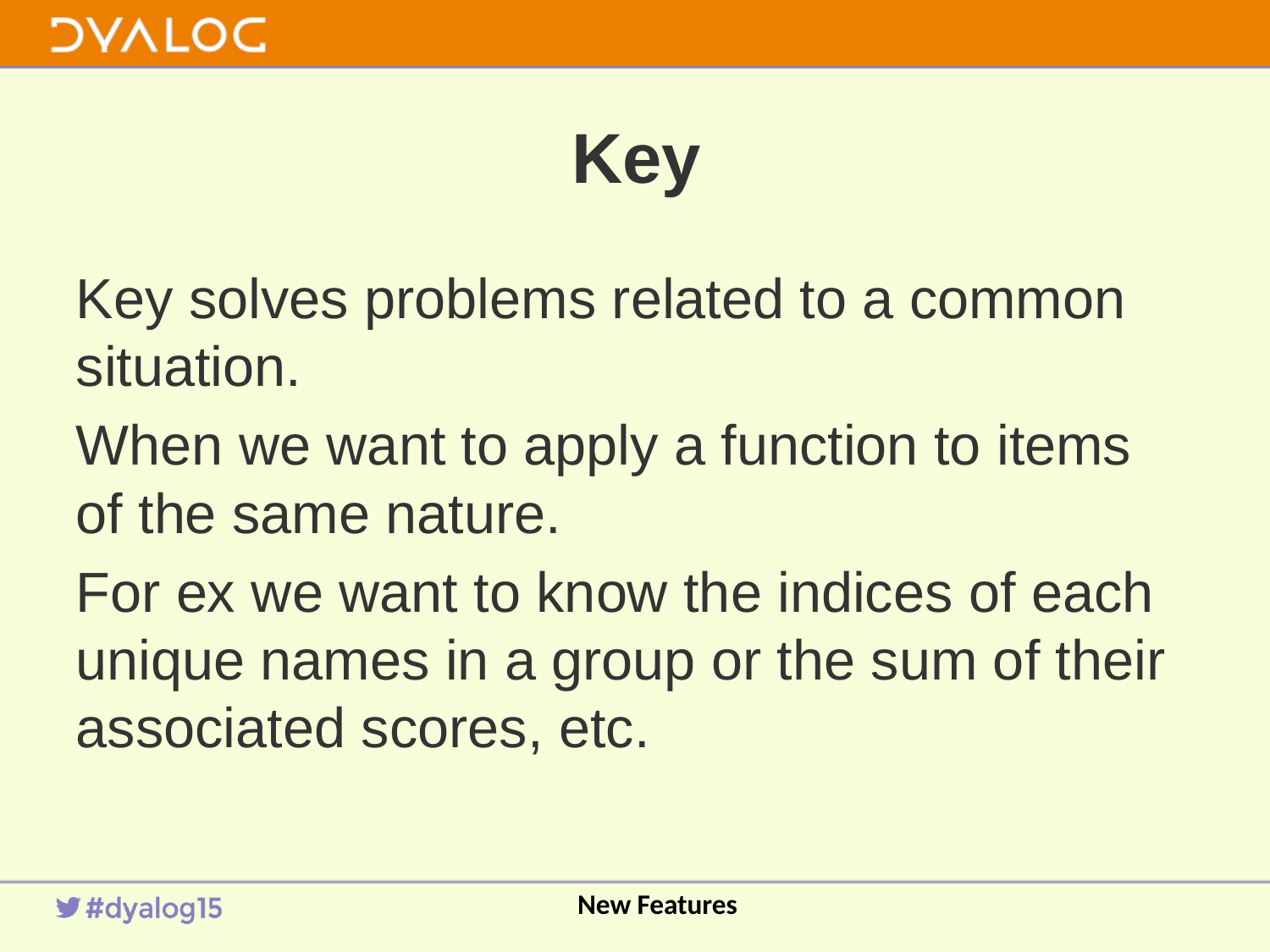

# Key
Key solves problems related to a common situation.
When we want to apply a function to items of the same nature.
For ex we want to know the indices of each unique names in a group or the sum of their associated scores, etc.
New Features